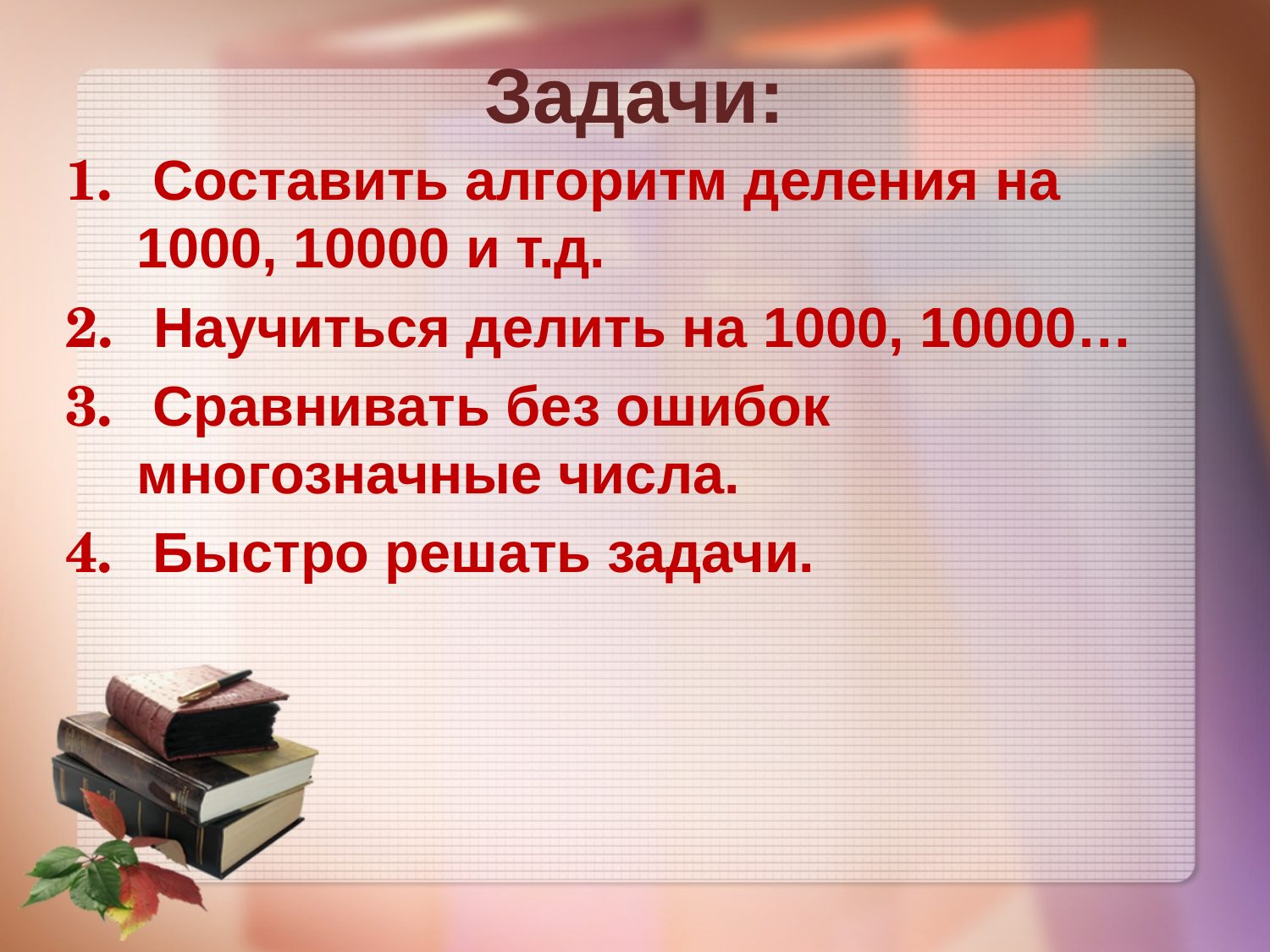

# Задачи:
 Составить алгоритм деления на 1000, 10000 и т.д.
 Научиться делить на 1000, 10000…
 Сравнивать без ошибок  многозначные числа.
 Быстро решать задачи.